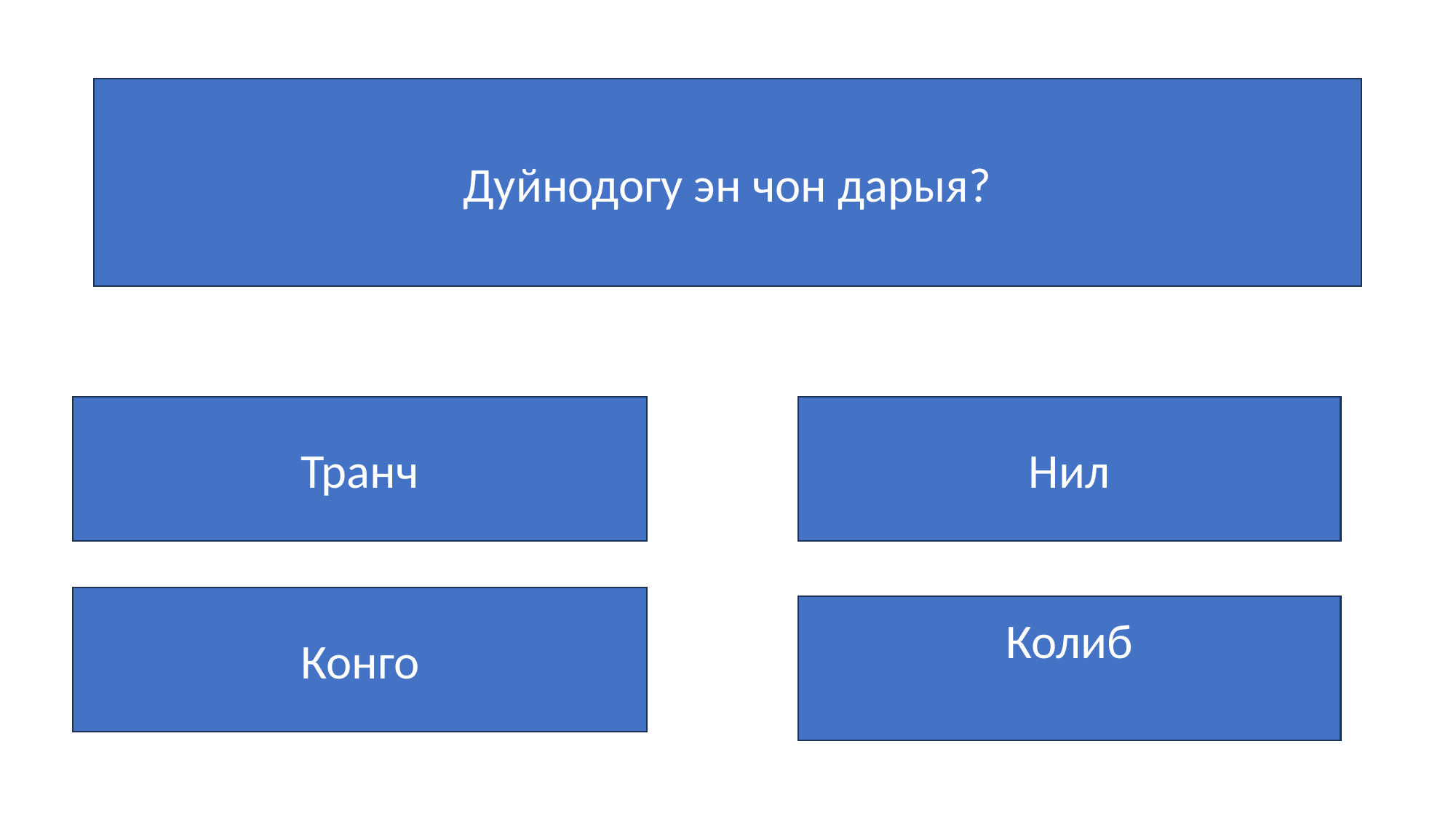

Дуйнодогу эн чон дарыя?
Транч
Нил
Конго
Колиб